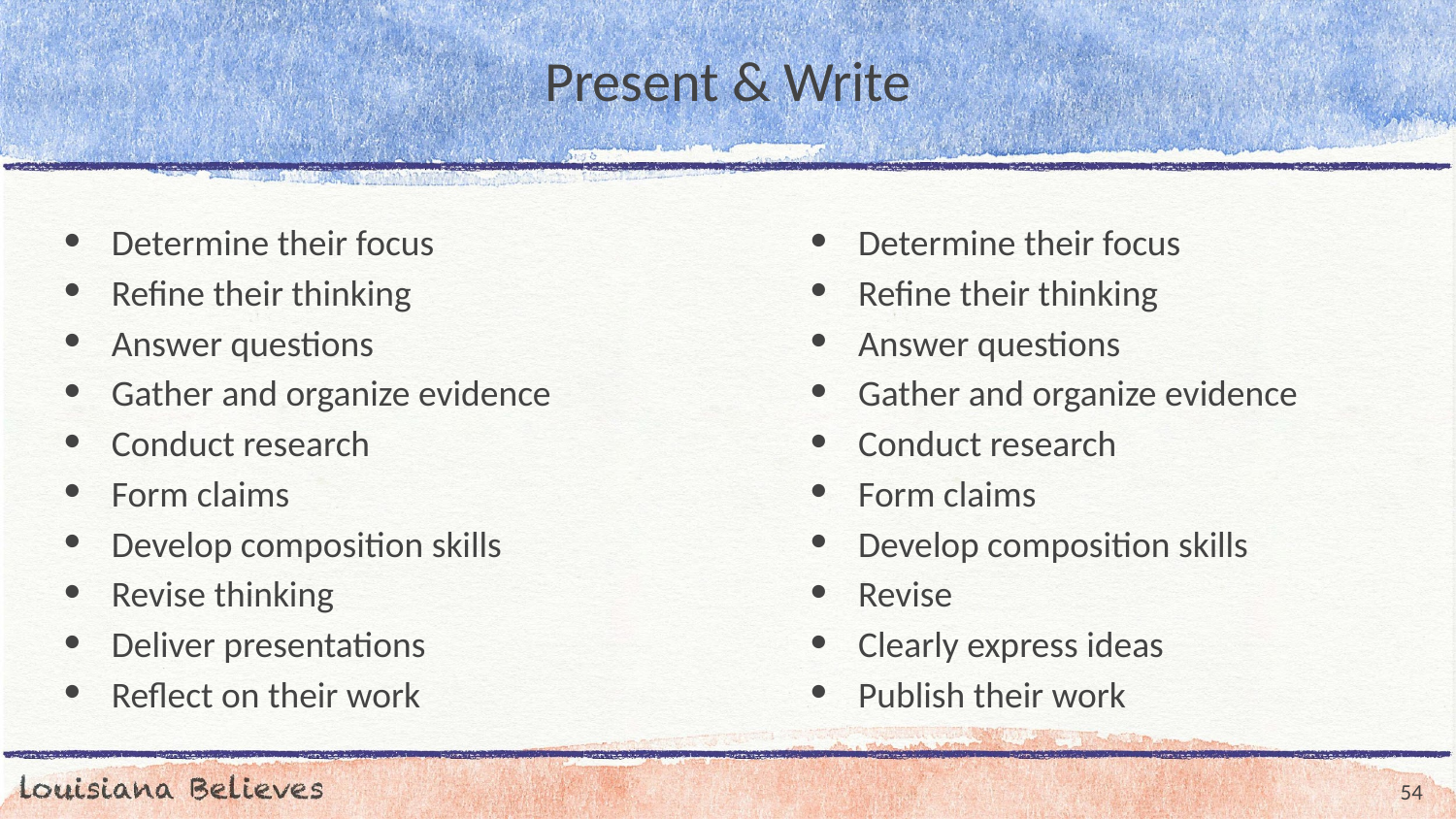

# Present & Write
Determine their focus
Refine their thinking
Answer questions
Gather and organize evidence
Conduct research
Form claims
Develop composition skills
Revise thinking
Deliver presentations
Reflect on their work
Determine their focus
Refine their thinking
Answer questions
Gather and organize evidence
Conduct research
Form claims
Develop composition skills
Revise
Clearly express ideas
Publish their work